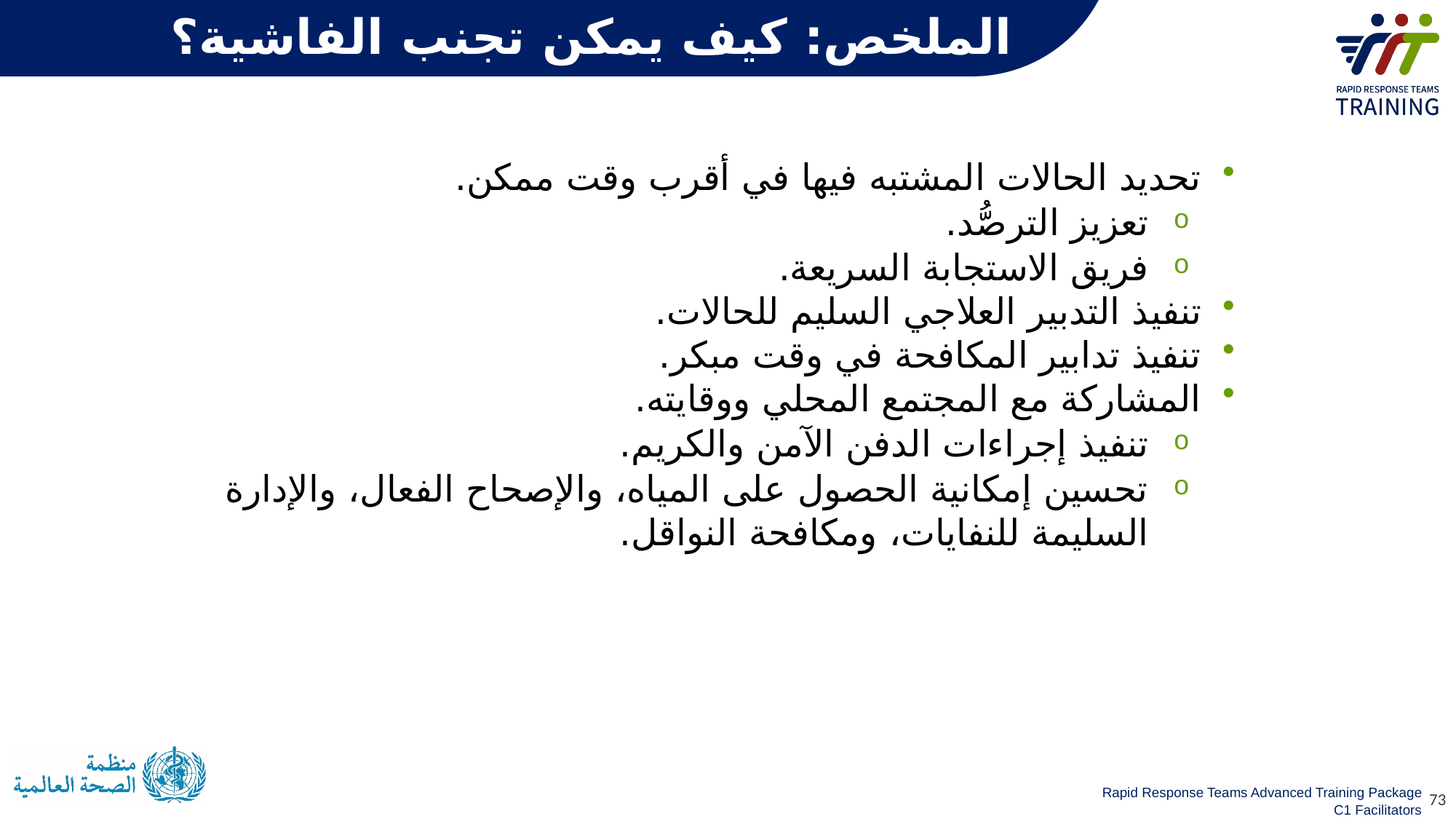

# الملخص: كيف يمكن تجنب الفاشية؟
تحديد الحالات المشتبه فيها في أقرب وقت ممكن.
تعزيز الترصُّد.
فريق الاستجابة السريعة.
تنفيذ التدبير العلاجي السليم للحالات.
تنفيذ تدابير المكافحة في وقت مبكر.
المشاركة مع المجتمع المحلي ووقايته.
تنفيذ إجراءات الدفن الآمن والكريم.
تحسين إمكانية الحصول على المياه، والإصحاح الفعال، والإدارة السليمة للنفايات، ومكافحة النواقل.